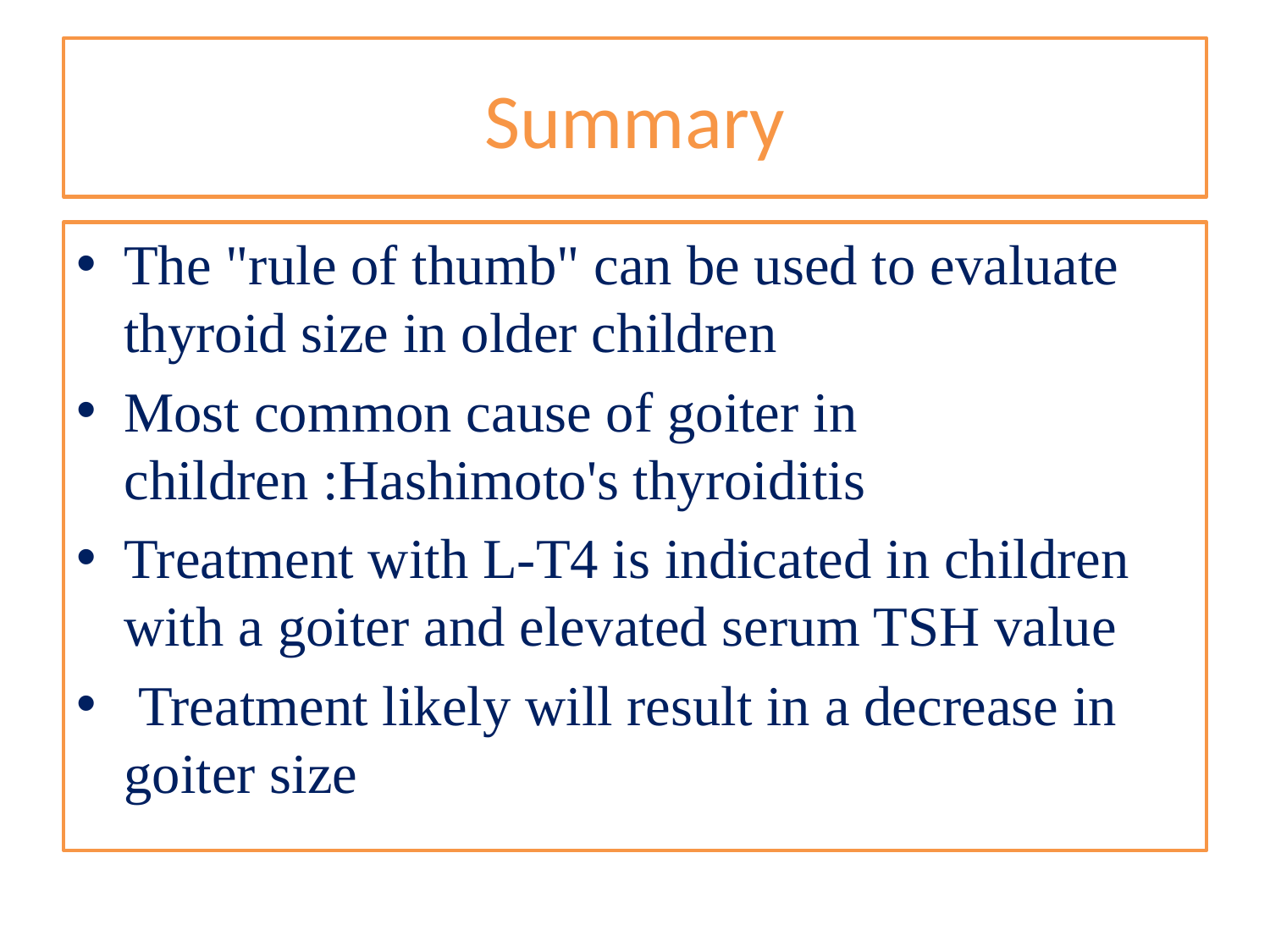

# Summary
The "rule of thumb" can be used to evaluate thyroid size in older children
Most common cause of goiter in children :Hashimoto's thyroiditis
Treatment with L-T4 is indicated in children with a goiter and elevated serum TSH value
 Treatment likely will result in a decrease in goiter size